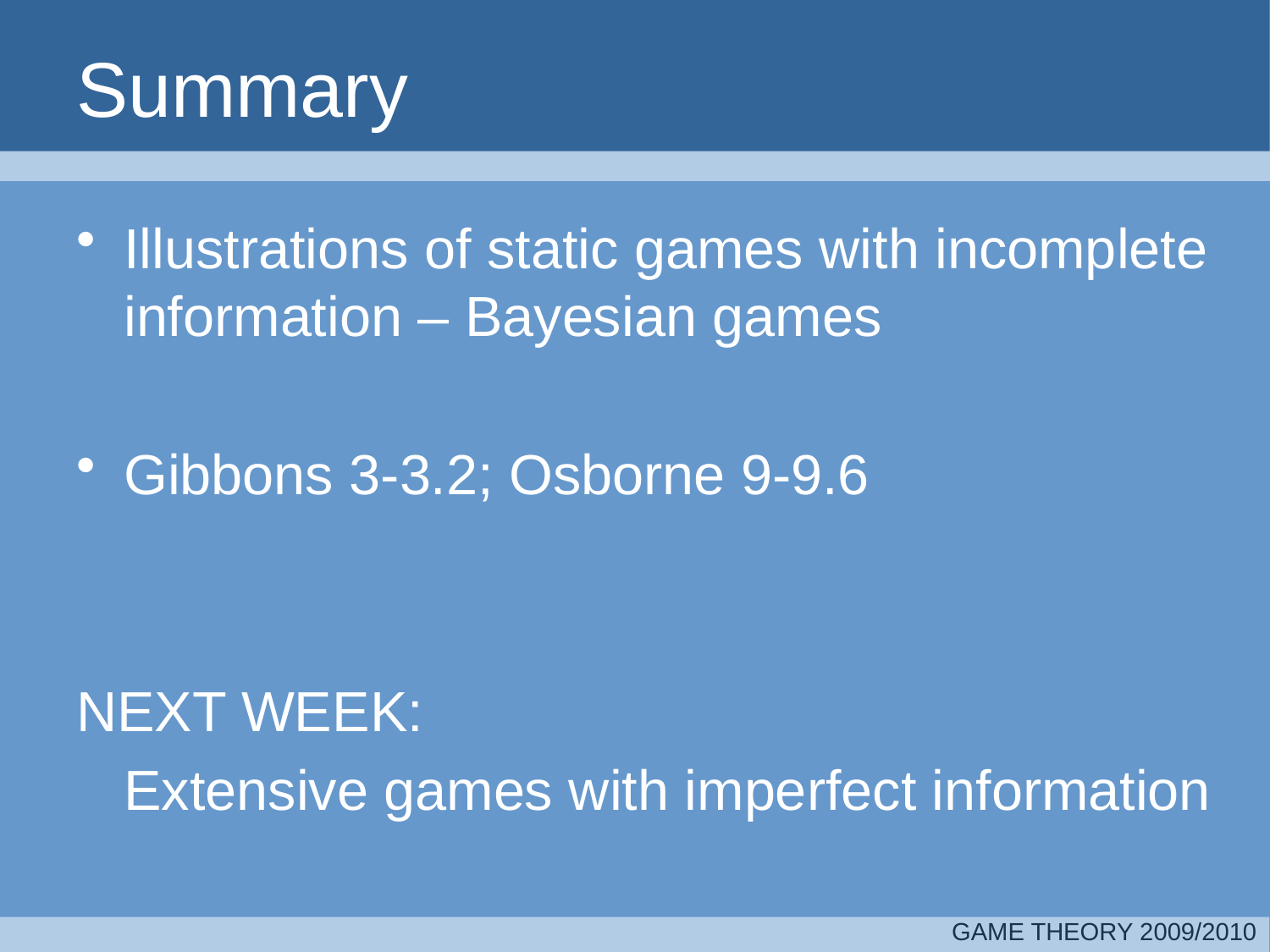

# Summary
Illustrations of static games with incomplete information – Bayesian games

Gibbons 3-3.2; Osborne 9-9.6

NEXT WEEK:
 	Extensive games with imperfect information

GAME THEORY 2009/2010